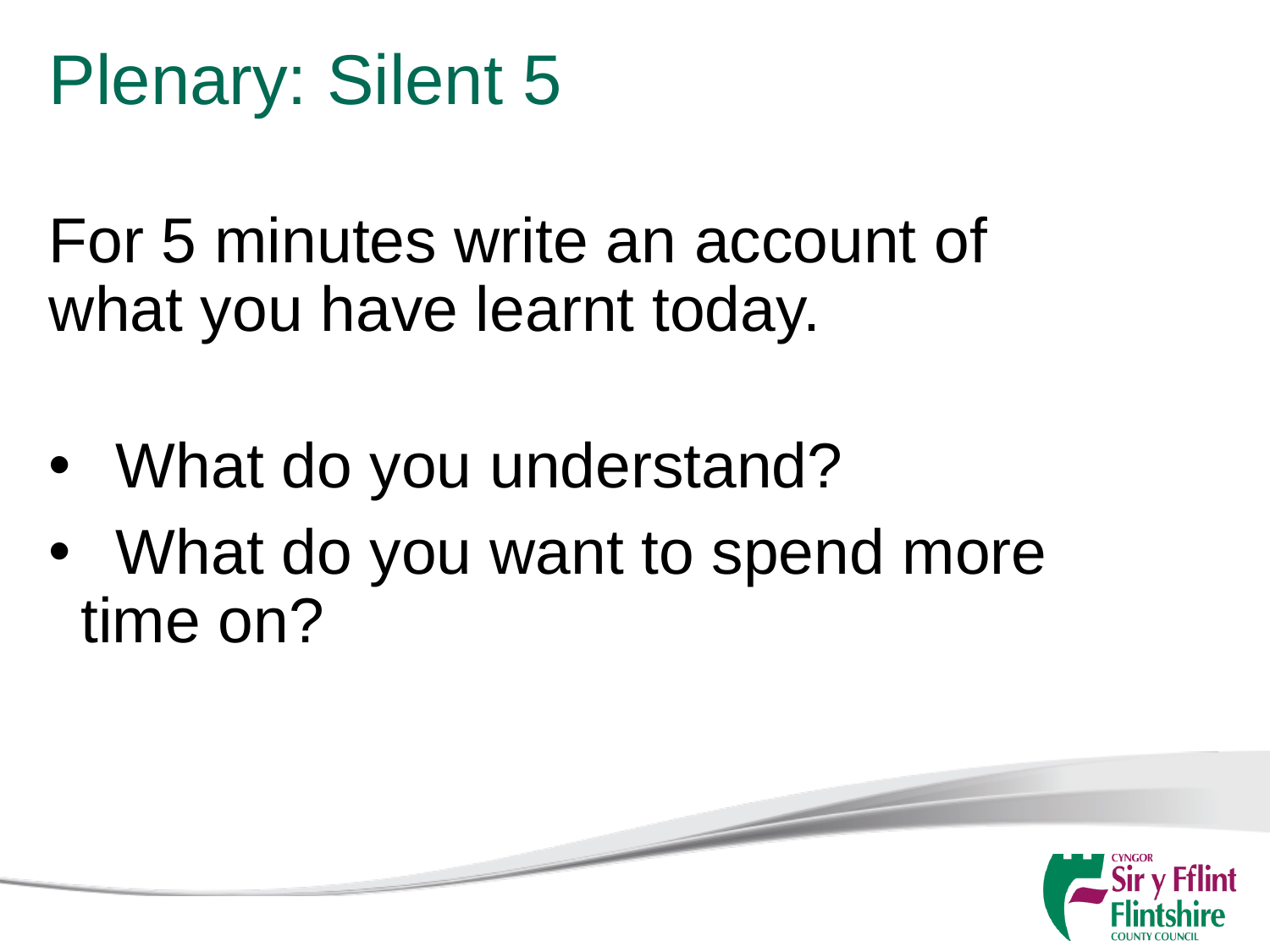

Plenary: Silent 5

For 5 minutes write an account of what you have learnt today.

  What do you understand?
  What do you want to spend more time on?